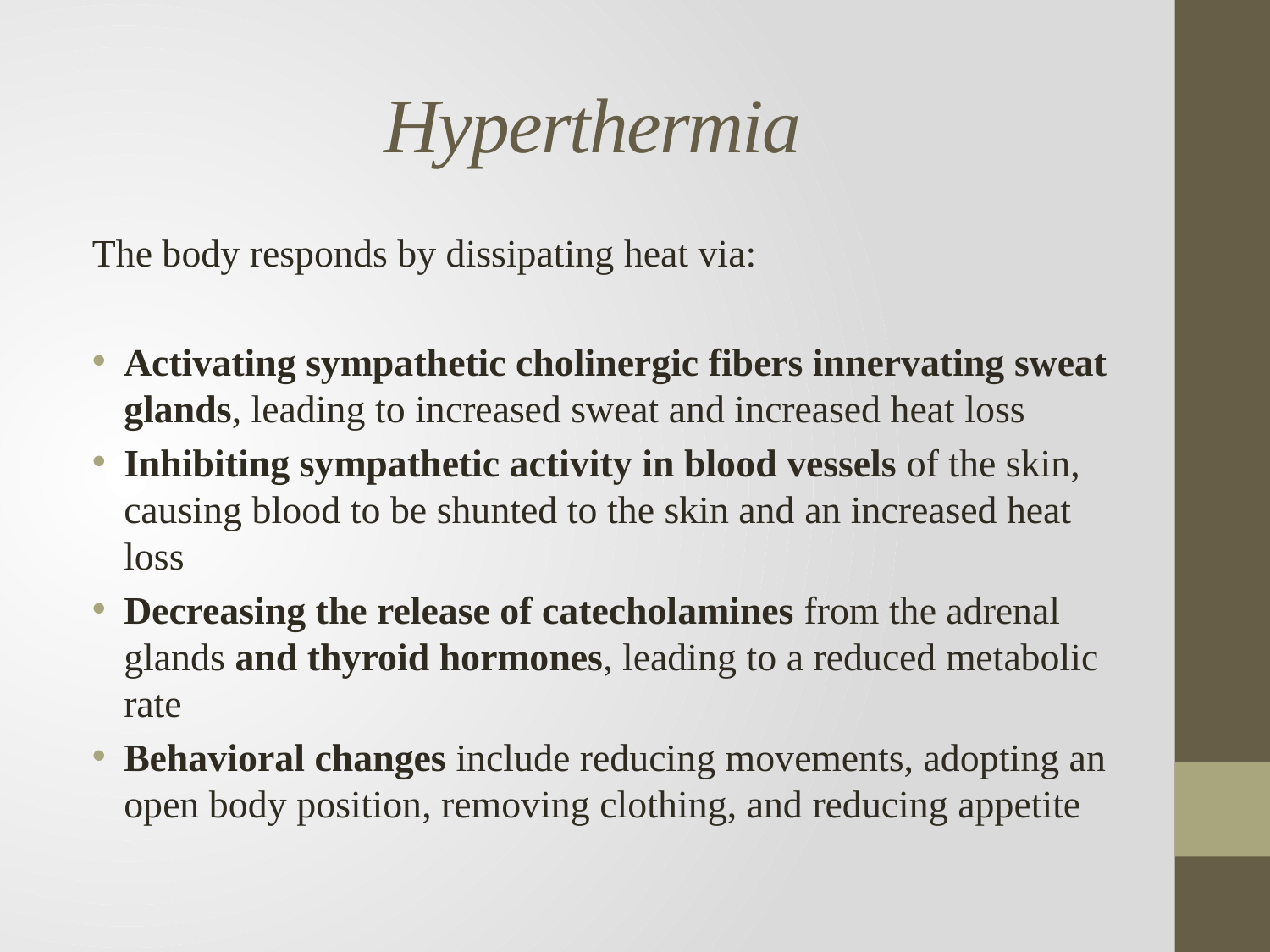

# Hyperthermia
The body responds by dissipating heat via:

Activating sympathetic cholinergic fibers innervating sweat glands, leading to increased sweat and increased heat loss
Inhibiting sympathetic activity in blood vessels of the skin, causing blood to be shunted to the skin and an increased heat loss
Decreasing the release of catecholamines from the adrenal glands and thyroid hormones, leading to a reduced metabolic rate
Behavioral changes include reducing movements, adopting an open body position, removing clothing, and reducing appetite